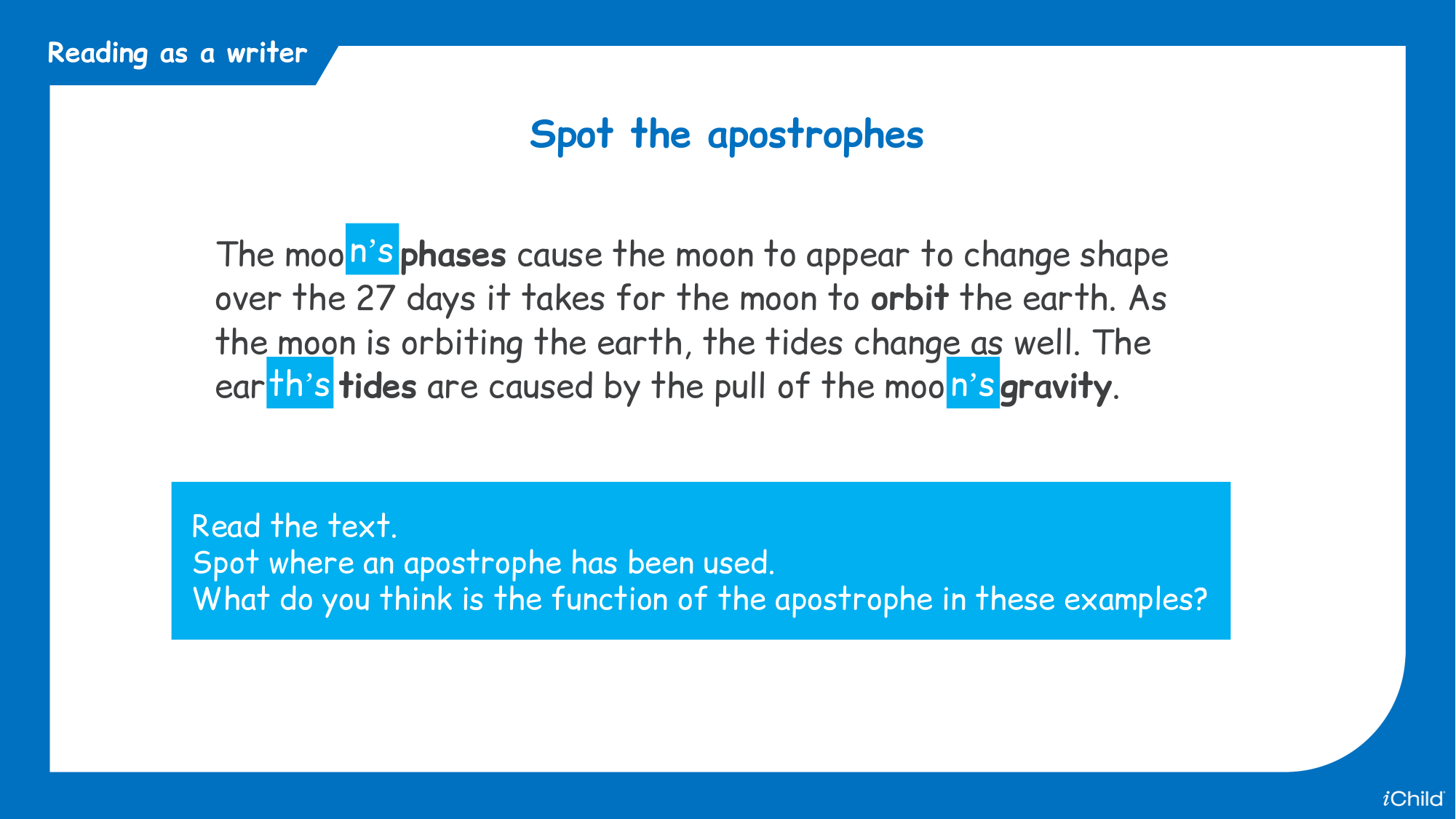

Reading as a writer
Spot the apostrophes
The moon’s phases cause the moon to appear to change shape over the 27 days it takes for the moon to orbit the earth. As the moon is orbiting the earth, the tides change as well. The earth’s tides are caused by the pull of the moon’s gravity.

n’s

th’s

n’s
Read the text.
Spot where an apostrophe has been used.
What do you think is the function of the apostrophe in these examples?